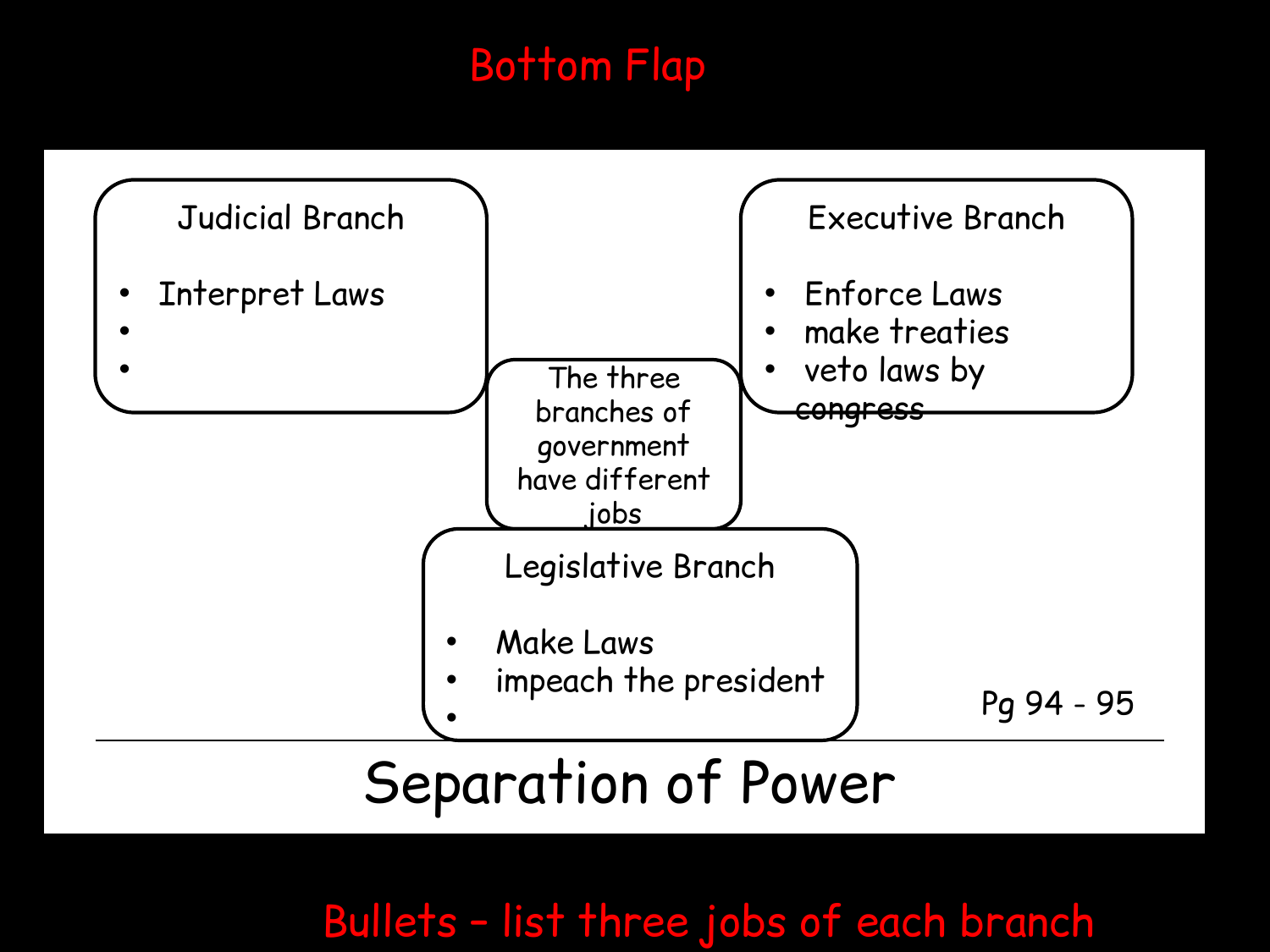

Bottom Flap

Judicial Branch

 Interpret Laws

Executive Branch

 Enforce Laws
 make treaties
 veto laws by congress
The three branches of government have different jobs
Legislative Branch

  Make Laws
  impeach the president

Pg 94 - 95
Separation of Power
Bullets – list three jobs of each branch